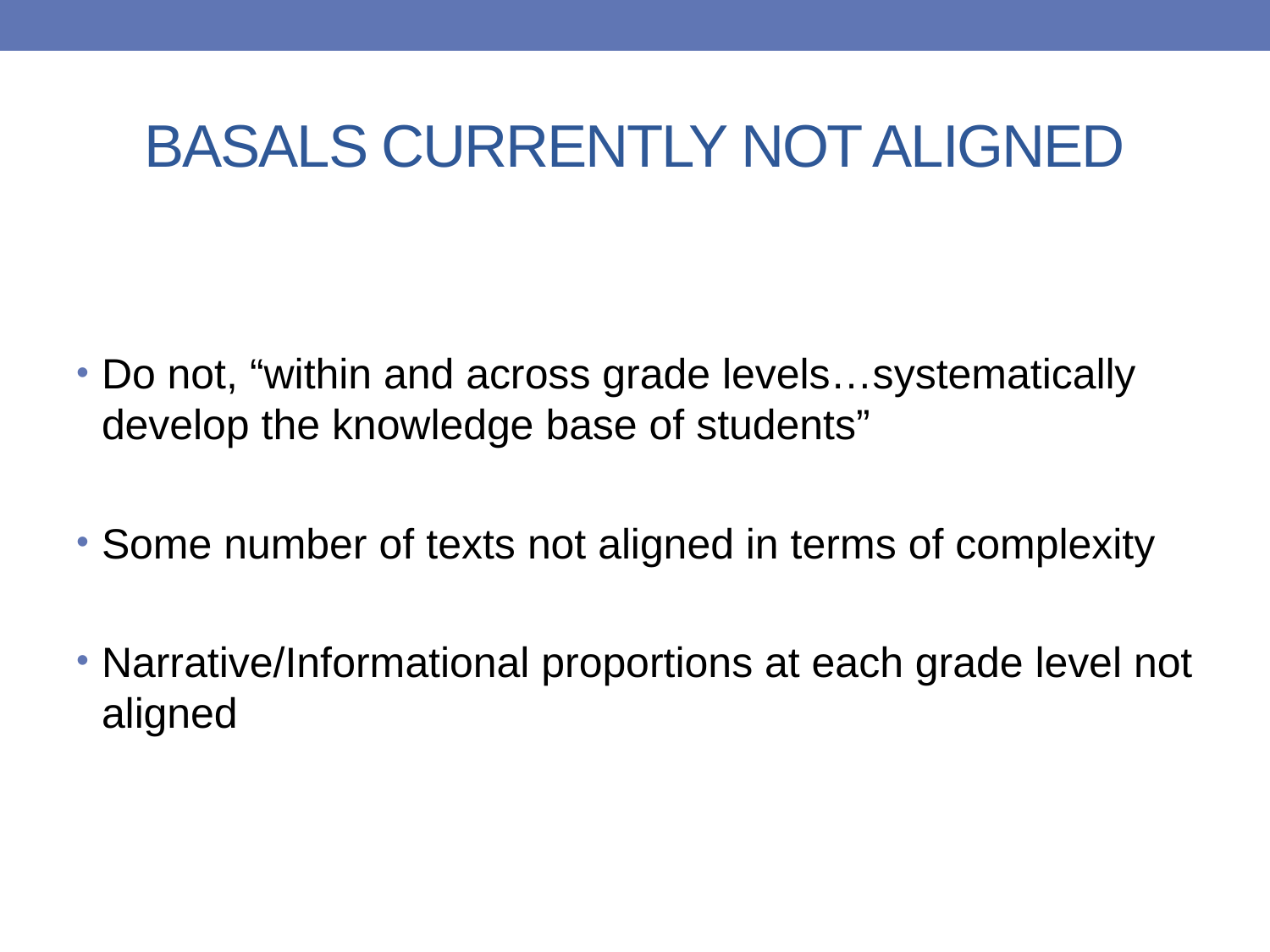

# BASALS CURRENTLY NOT ALIGNED

Do not, “within and across grade levels…systematically develop the knowledge base of students”

Some number of texts not aligned in terms of complexity

Narrative/Informational proportions at each grade level not aligned